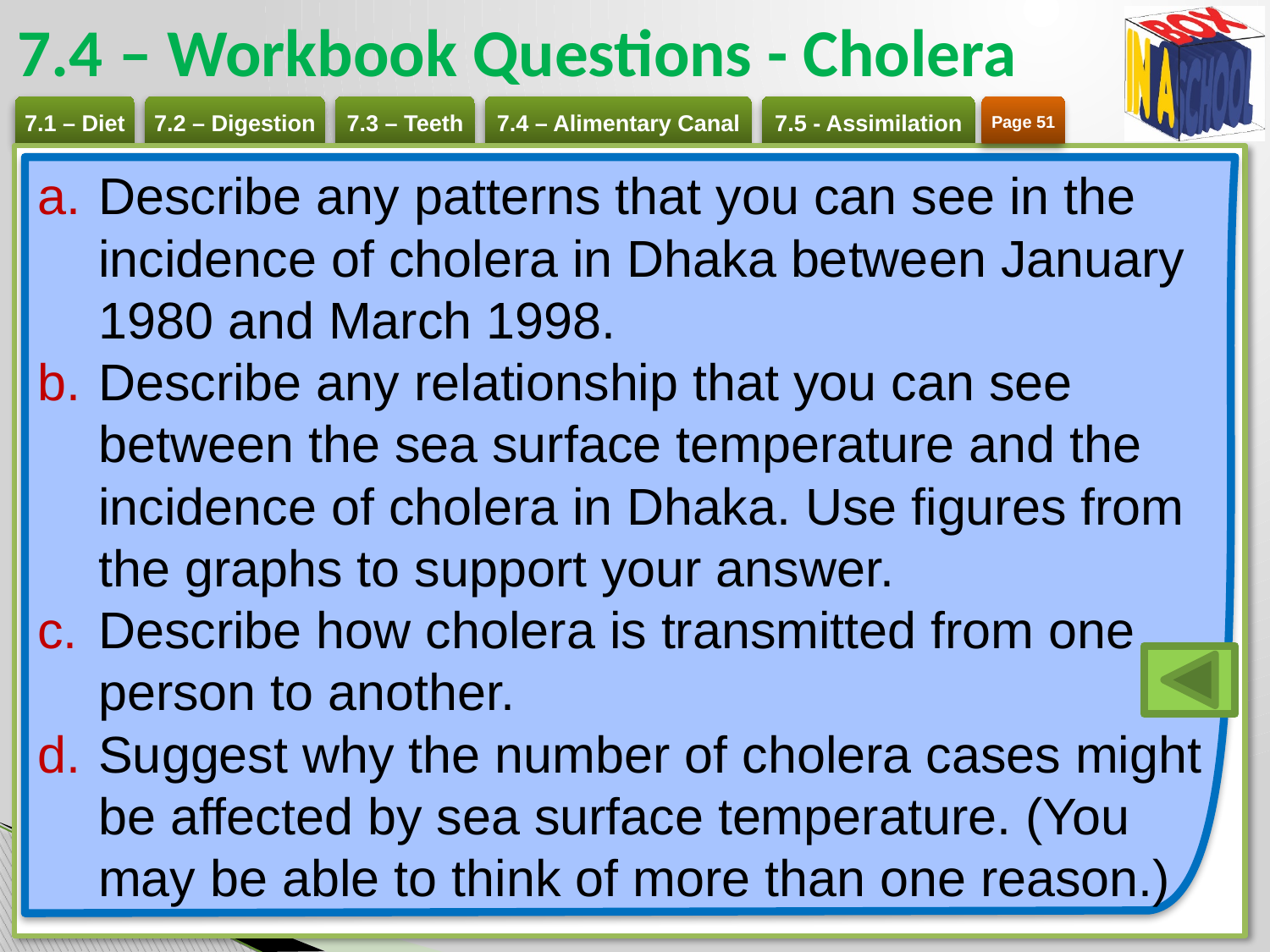

# 7.4 – Workbook Questions - Cholera
Page 51
Describe any patterns that you can see in the incidence of cholera in Dhaka between January 1980 and March 1998.
Describe any relationship that you can see between the sea surface temperature and the incidence of cholera in Dhaka. Use figures from the graphs to support your answer.
Describe how cholera is transmitted from one person to another.
Suggest why the number of cholera cases might be affected by sea surface temperature. (You may be able to think of more than one reason.)